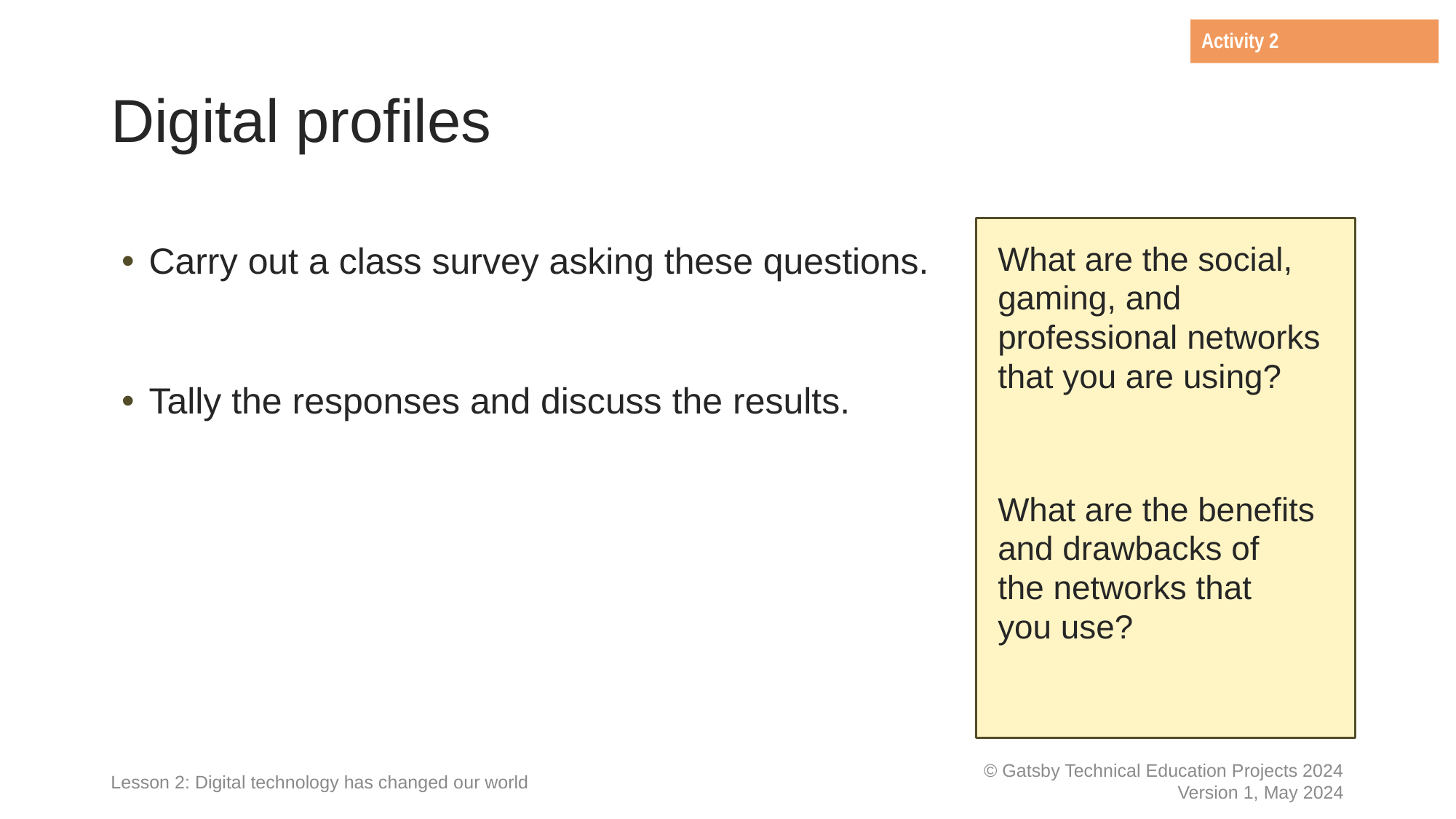

Activity 2
# Digital profiles
Carry out a class survey asking these questions.

Tally the responses and discuss the results.
What are the social, gaming, and professional networks that you are using?

What are the benefits and drawbacks of
the networks that
you use?
Lesson 2: Digital technology has changed our world